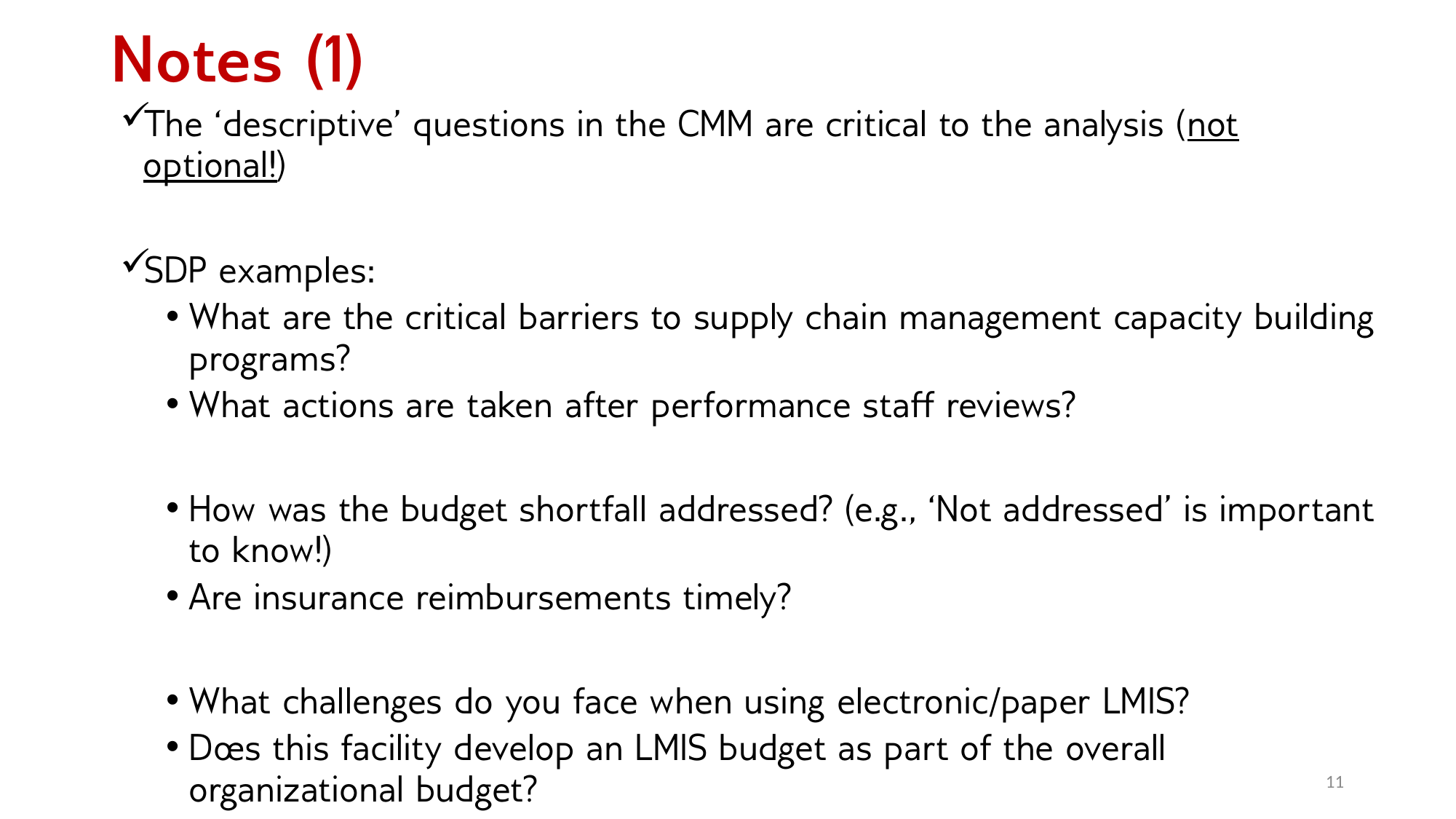

# Notes (1)
The ‘descriptive’ questions in the CMM are critical to the analysis (not optional!)

SDP examples:
What are the critical barriers to supply chain management capacity building programs?
What actions are taken after performance staff reviews?

How was the budget shortfall addressed? (e.g., ‘Not addressed’ is important to know!)
Are insurance reimbursements timely?

What challenges do you face when using electronic/paper LMIS?
Does this facility develop an LMIS budget as part of the overall organizational budget?
11